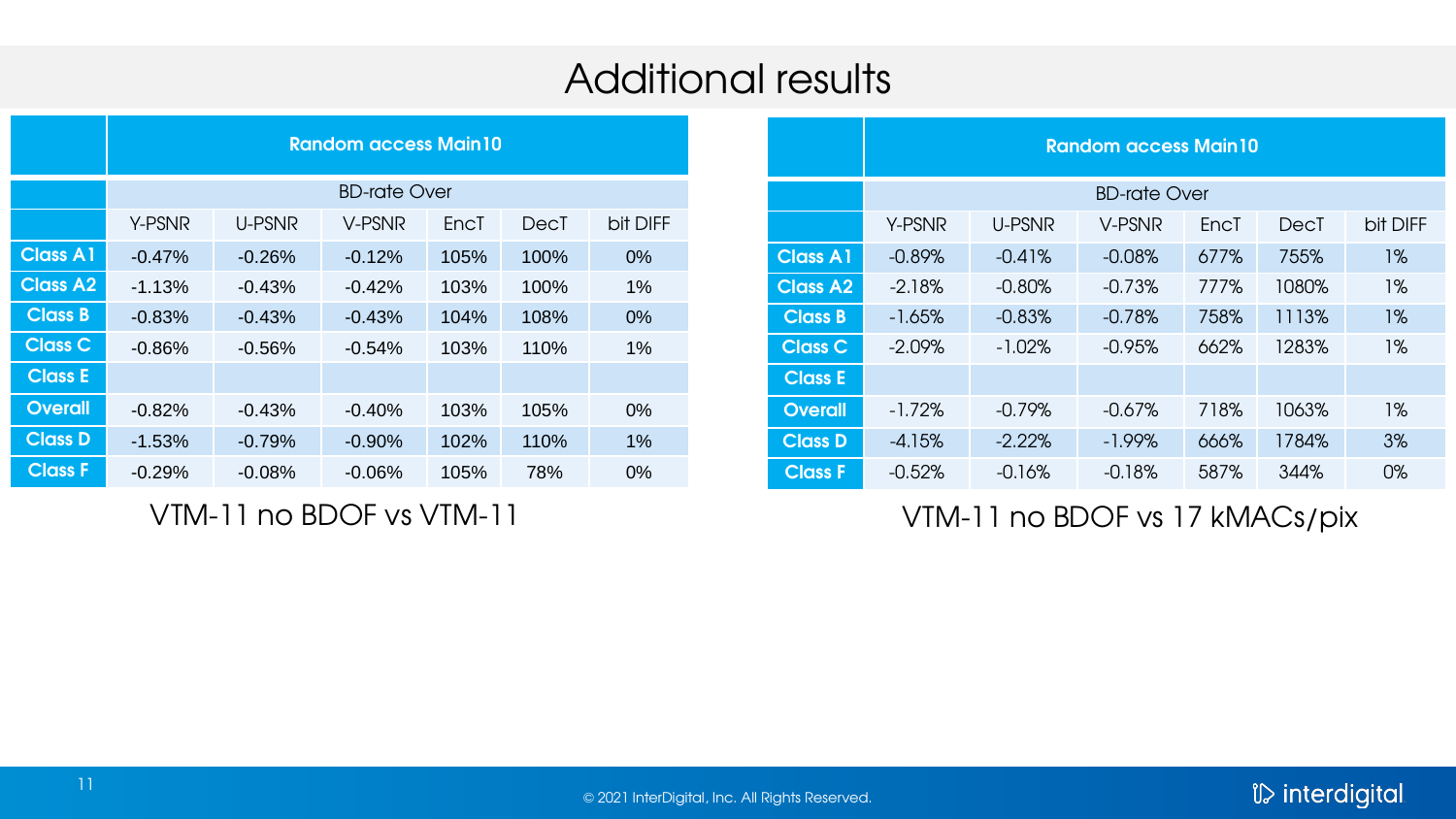

Additional results
|  | Random access Main10 |  |  |  |  |  |
| --- | --- | --- | --- | --- | --- | --- |
|  | BD-rate Over |  |  |  |  |  |
|  | Y-PSNR | U-PSNR | V-PSNR | EncT | DecT | bit DIFF |
| Class A1 | -0.47% | -0.26% | -0.12% | 105% | 100% | 0% |
| Class A2 | -1.13% | -0.43% | -0.42% | 103% | 100% | 1% |
| Class B | -0.83% | -0.43% | -0.43% | 104% | 108% | 0% |
| Class C | -0.86% | -0.56% | -0.54% | 103% | 110% | 1% |
| Class E |  |  |  |  |  |  |
| Overall | -0.82% | -0.43% | -0.40% | 103% | 105% | 0% |
| Class D | -1.53% | -0.79% | -0.90% | 102% | 110% | 1% |
| Class F | -0.29% | -0.08% | -0.06% | 105% | 78% | 0% |
|  | Random access Main10 |  |  |  |  |  |
| --- | --- | --- | --- | --- | --- | --- |
|  | BD-rate Over |  |  |  |  |  |
|  | Y-PSNR | U-PSNR | V-PSNR | EncT | DecT | bit DIFF |
| Class A1 | -0.89% | -0.41% | -0.08% | 677% | 755% | 1% |
| Class A2 | -2.18% | -0.80% | -0.73% | 777% | 1080% | 1% |
| Class B | -1.65% | -0.83% | -0.78% | 758% | 1113% | 1% |
| Class C | -2.09% | -1.02% | -0.95% | 662% | 1283% | 1% |
| Class E |  |  |  |  |  |  |
| Overall | -1.72% | -0.79% | -0.67% | 718% | 1063% | 1% |
| Class D | -4.15% | -2.22% | -1.99% | 666% | 1784% | 3% |
| Class F | -0.52% | -0.16% | -0.18% | 587% | 344% | 0% |

VTM-11 no BDOF vs VTM-11
VTM-11 no BDOF vs 17 kMACs/pix
11
© 2021 InterDigital, Inc. All Rights Reserved.